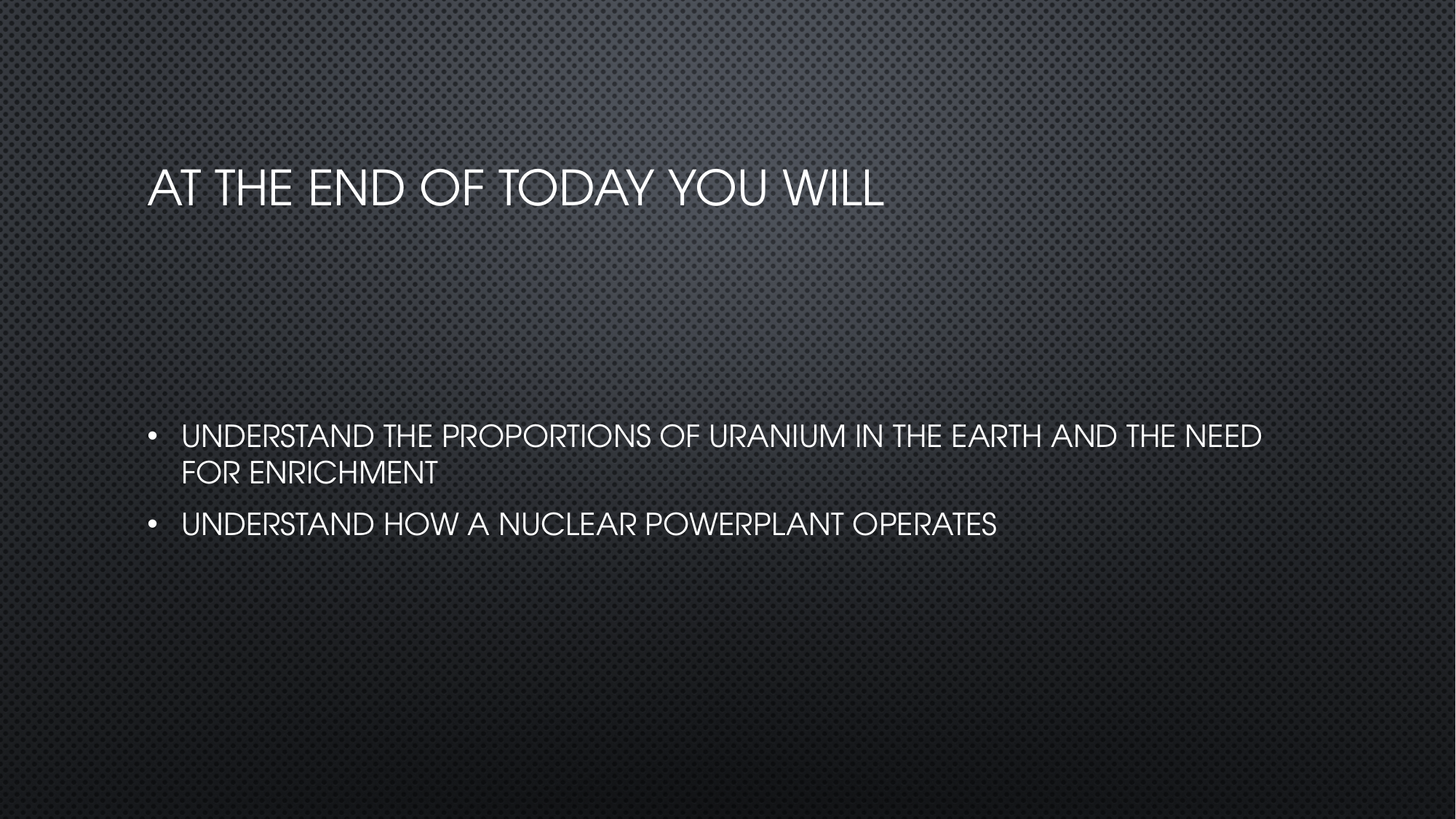

# At the end of today you will
Understand the proportions of uranium in the earth and the need for enrichment
Understand how a nuclear powerplant operates